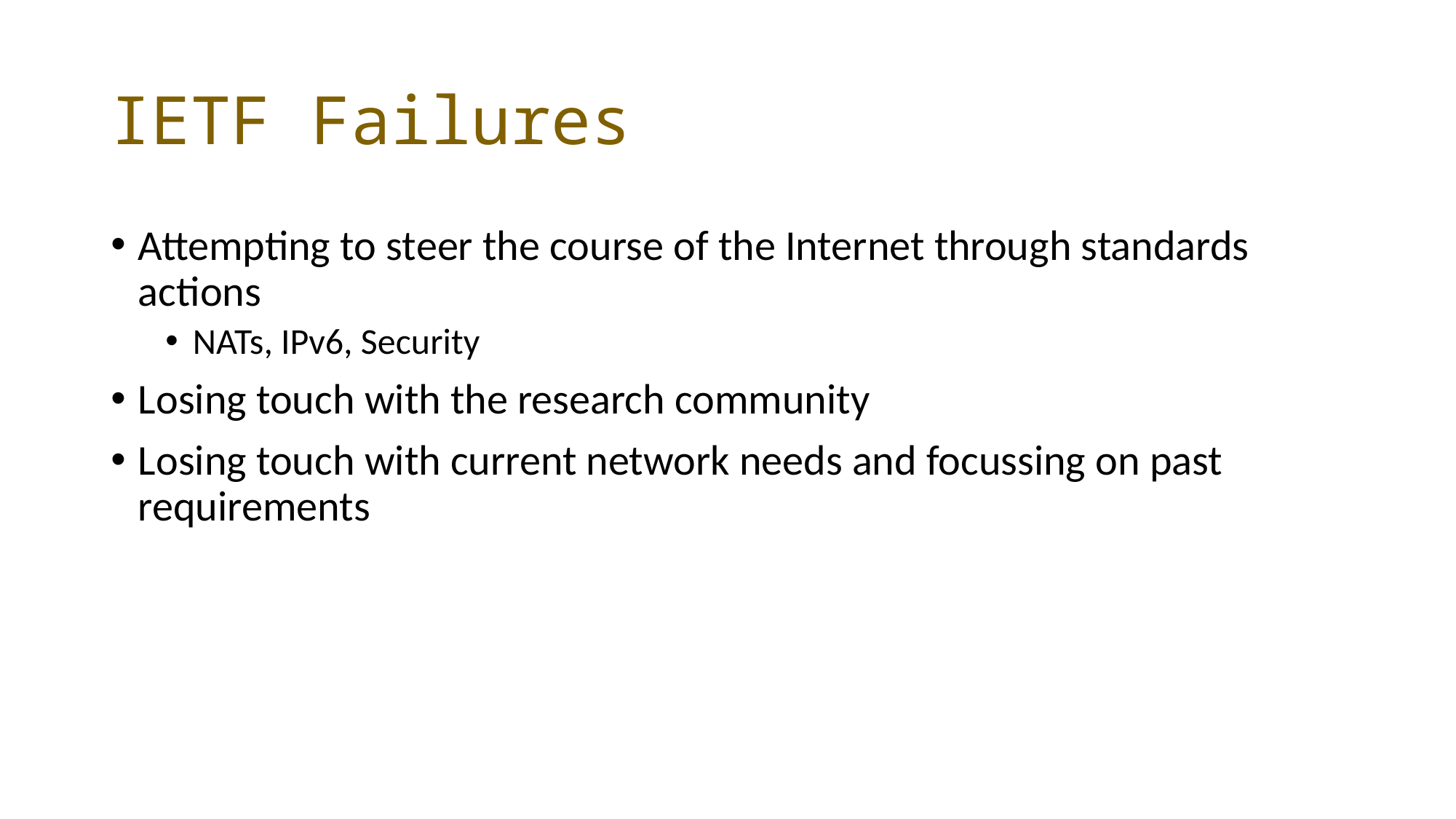

# IETF Failures
Attempting to steer the course of the Internet through standards actions
NATs, IPv6, Security
Losing touch with the research community
Losing touch with current network needs and focussing on past requirements